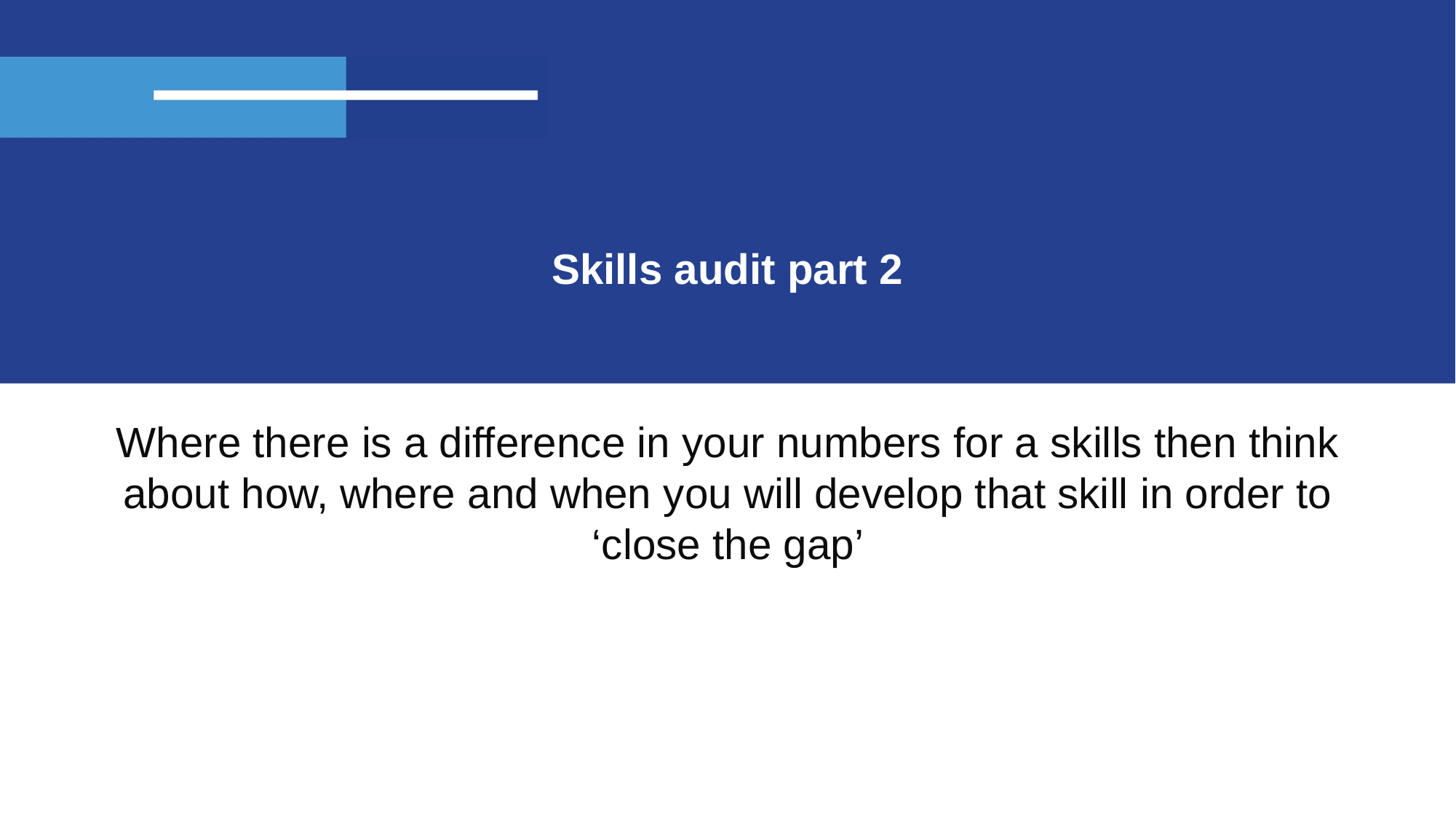

# Skills audit part 2
Where there is a difference in your numbers for a skills then think about how, where and when you will develop that skill in order to ‘close the gap’